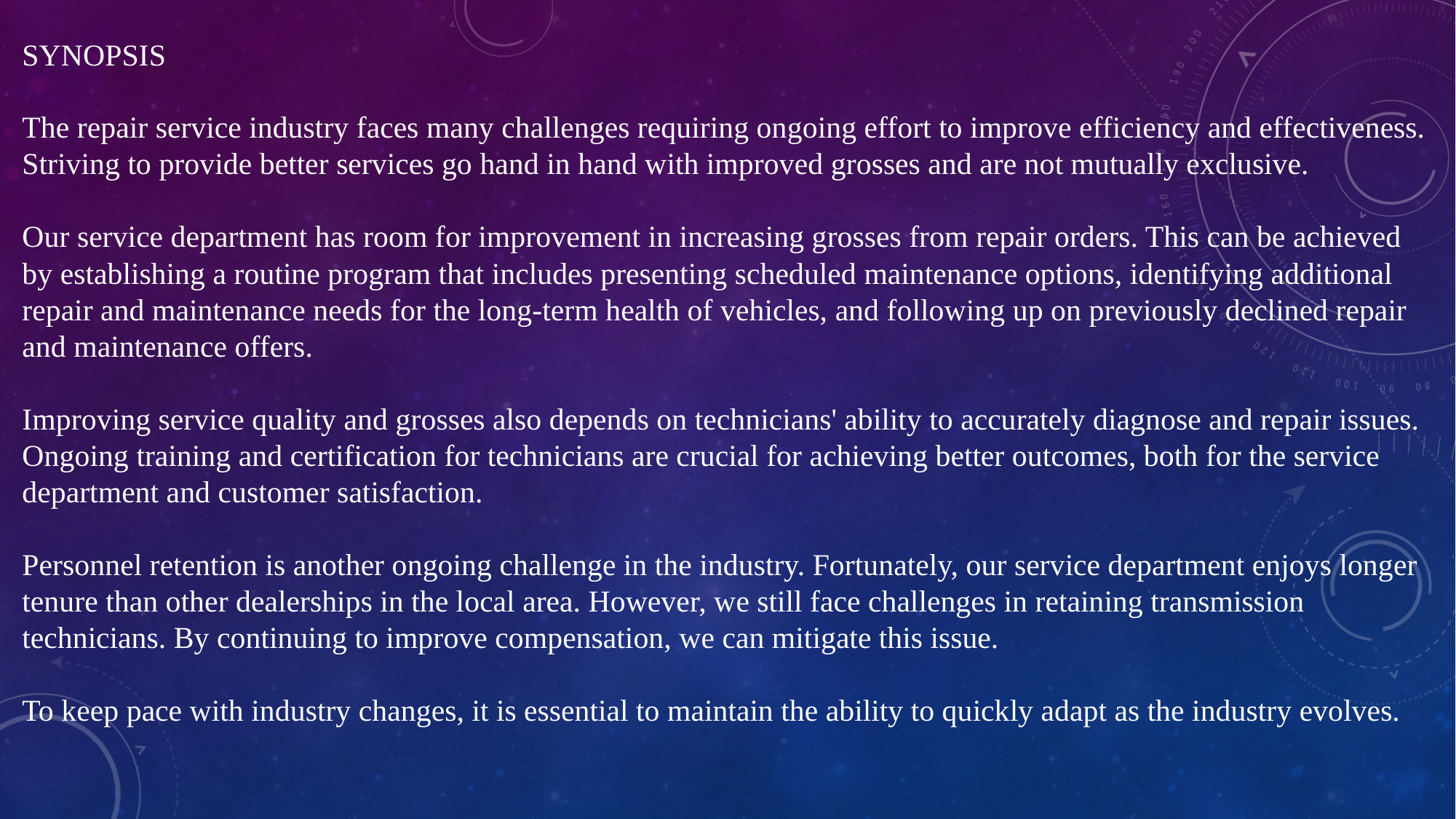

SYNOPSIS

The repair service industry faces many challenges requiring ongoing effort to improve efficiency and effectiveness. Striving to provide better services go hand in hand with improved grosses and are not mutually exclusive.

Our service department has room for improvement in increasing grosses from repair orders. This can be achieved by establishing a routine program that includes presenting scheduled maintenance options, identifying additional repair and maintenance needs for the long-term health of vehicles, and following up on previously declined repair and maintenance offers.

Improving service quality and grosses also depends on technicians' ability to accurately diagnose and repair issues. Ongoing training and certification for technicians are crucial for achieving better outcomes, both for the service department and customer satisfaction.

Personnel retention is another ongoing challenge in the industry. Fortunately, our service department enjoys longer tenure than other dealerships in the local area. However, we still face challenges in retaining transmission technicians. By continuing to improve compensation, we can mitigate this issue.

To keep pace with industry changes, it is essential to maintain the ability to quickly adapt as the industry evolves.